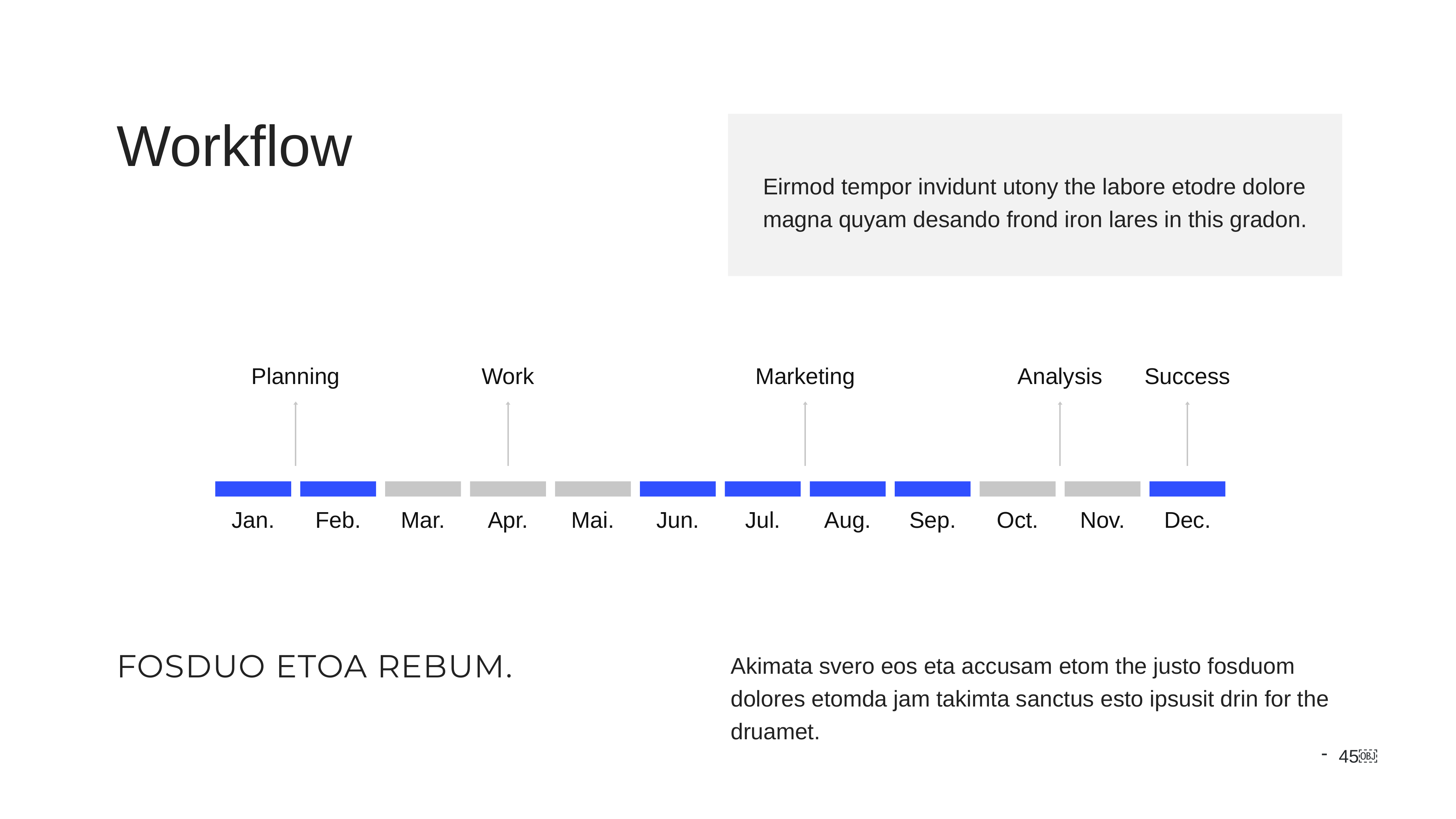

Workflow

Eirmod tempor invidunt utony the labore etodre dolore magna quyam desando frond iron lares in this gradon.
Planning
Work
Marketing
Analysis
Success

Jan.
Feb.
Mar.
Apr.
Mai.
Jun.
Jul.
Aug.
Sep.
Oct.
Nov.
Dec.
Fosduo etoa rebum.
Akimata svero eos eta accusam etom the justo fosduom dolores etomda jam takimta sanctus esto ipsusit drin for the druamet.